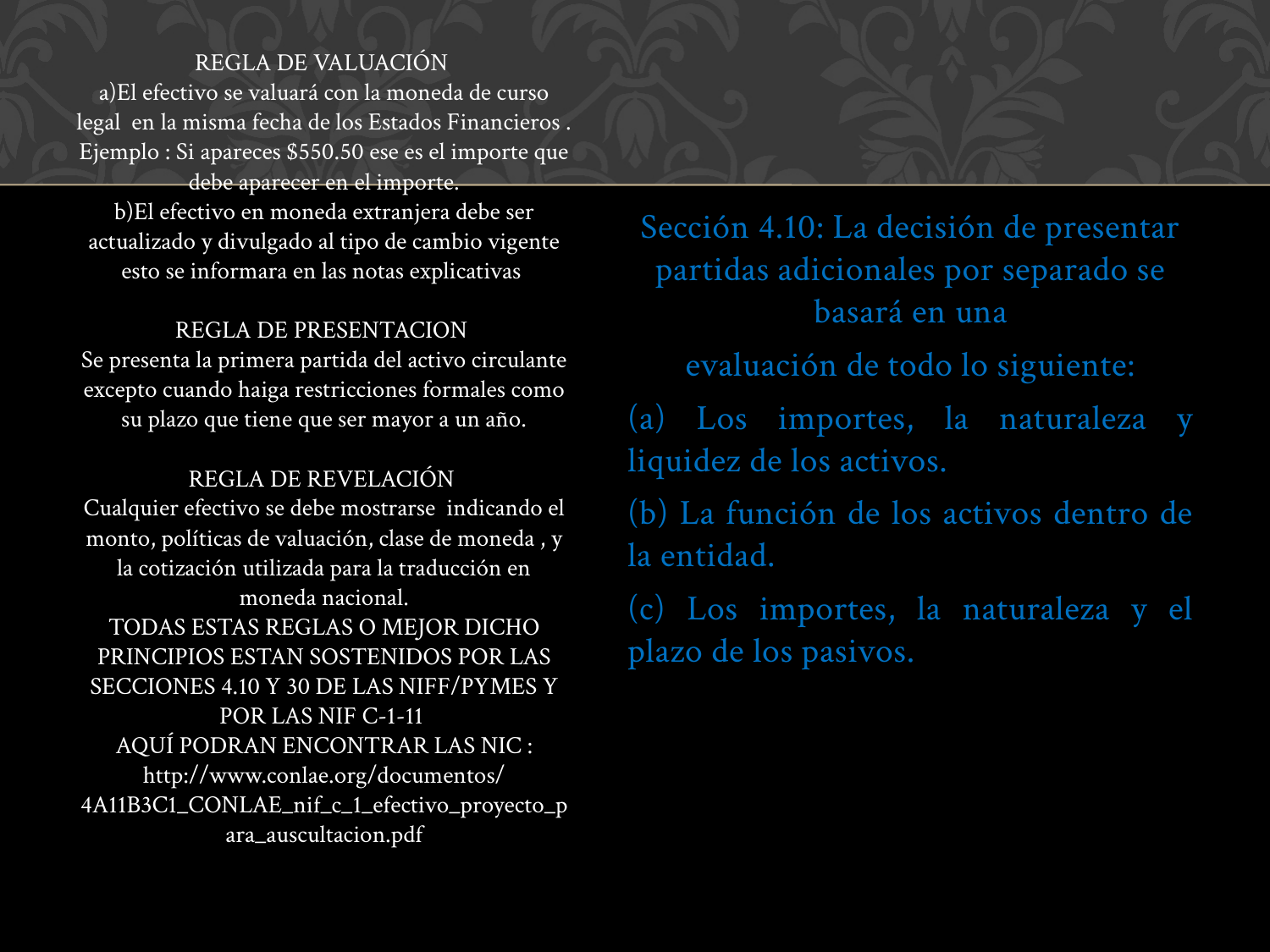

Sección 4.10: La decisión de presentar partidas adicionales por separado se basará en una
evaluación de todo lo siguiente:
(a) Los importes, la naturaleza y liquidez de los activos.
(b) La función de los activos dentro de la entidad.
(c) Los importes, la naturaleza y el plazo de los pasivos.

REGLA DE VALUACIÓN
a)El efectivo se valuará con la moneda de curso legal  en la misma fecha de los Estados Financieros .
Ejemplo : Si apareces $550.50 ese es el importe que debe aparecer en el importe.
b)El efectivo en moneda extranjera debe ser actualizado y divulgado al tipo de cambio vigente esto se informara en las notas explicativas

REGLA DE PRESENTACION
Se presenta la primera partida del activo circulante excepto cuando haiga restricciones formales como su plazo que tiene que ser mayor a un año.

REGLA DE REVELACIÓN
Cualquier efectivo se debe mostrarse  indicando el monto, políticas de valuación, clase de moneda , y la cotización utilizada para la traducción en moneda nacional.
TODAS ESTAS REGLAS O MEJOR DICHO PRINCIPIOS ESTAN SOSTENIDOS POR LAS SECCIONES 4.10 Y 30 DE LAS NIFF/PYMES Y POR LAS NIF C-1-11
AQUÍ PODRAN ENCONTRAR LAS NIC :
http://www.conlae.org/documentos/4A11B3C1_CONLAE_nif_c_1_efectivo_proyecto_para_auscultacion.pdf